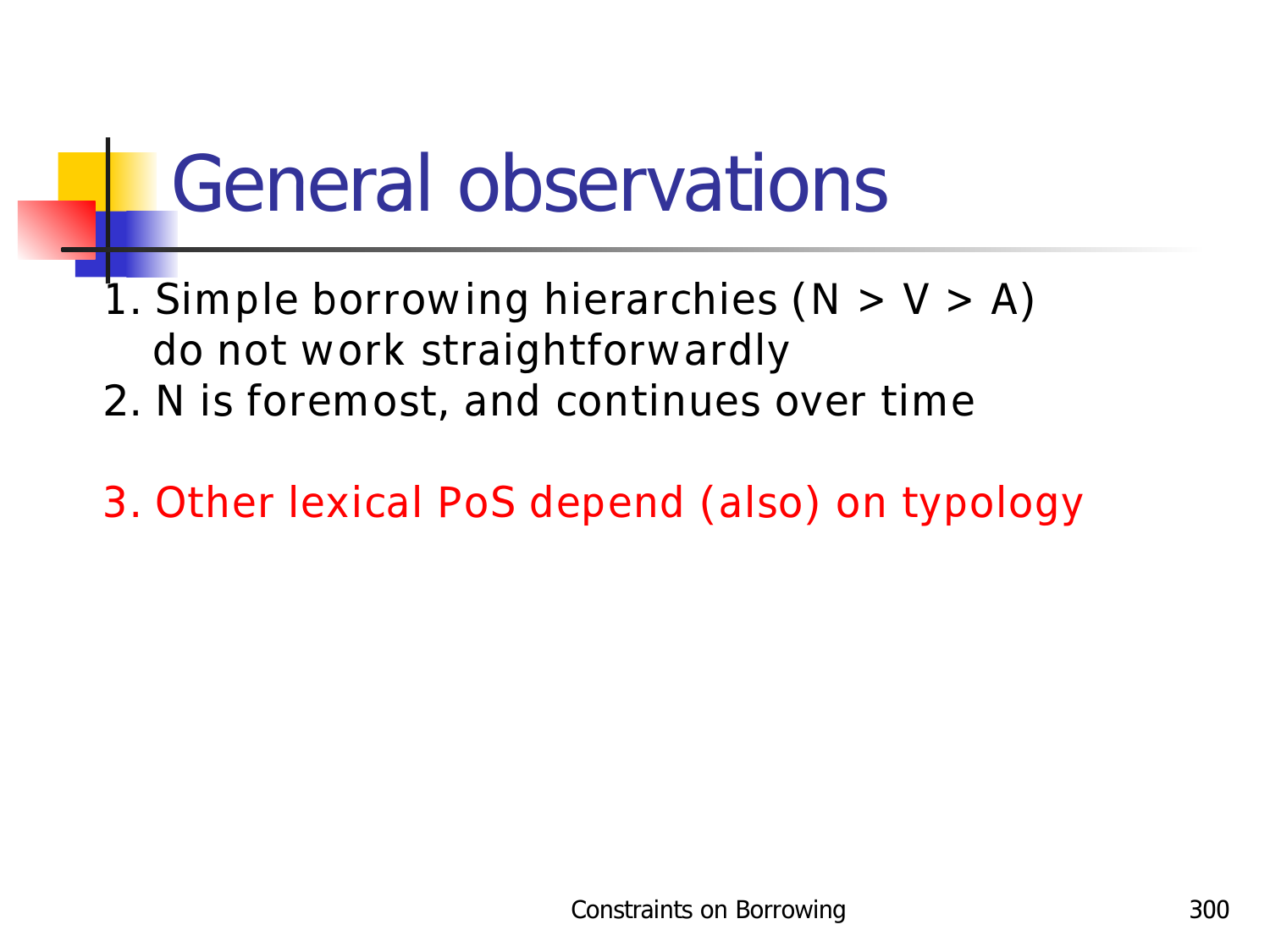

# General observations
1. Simple borrowing hierarchies (N > V > A)
    do not work straightforwardly
2. N is foremost, and continues over time

3. Other lexical PoS depend (also) on typology
Constraints on Borrowing
300